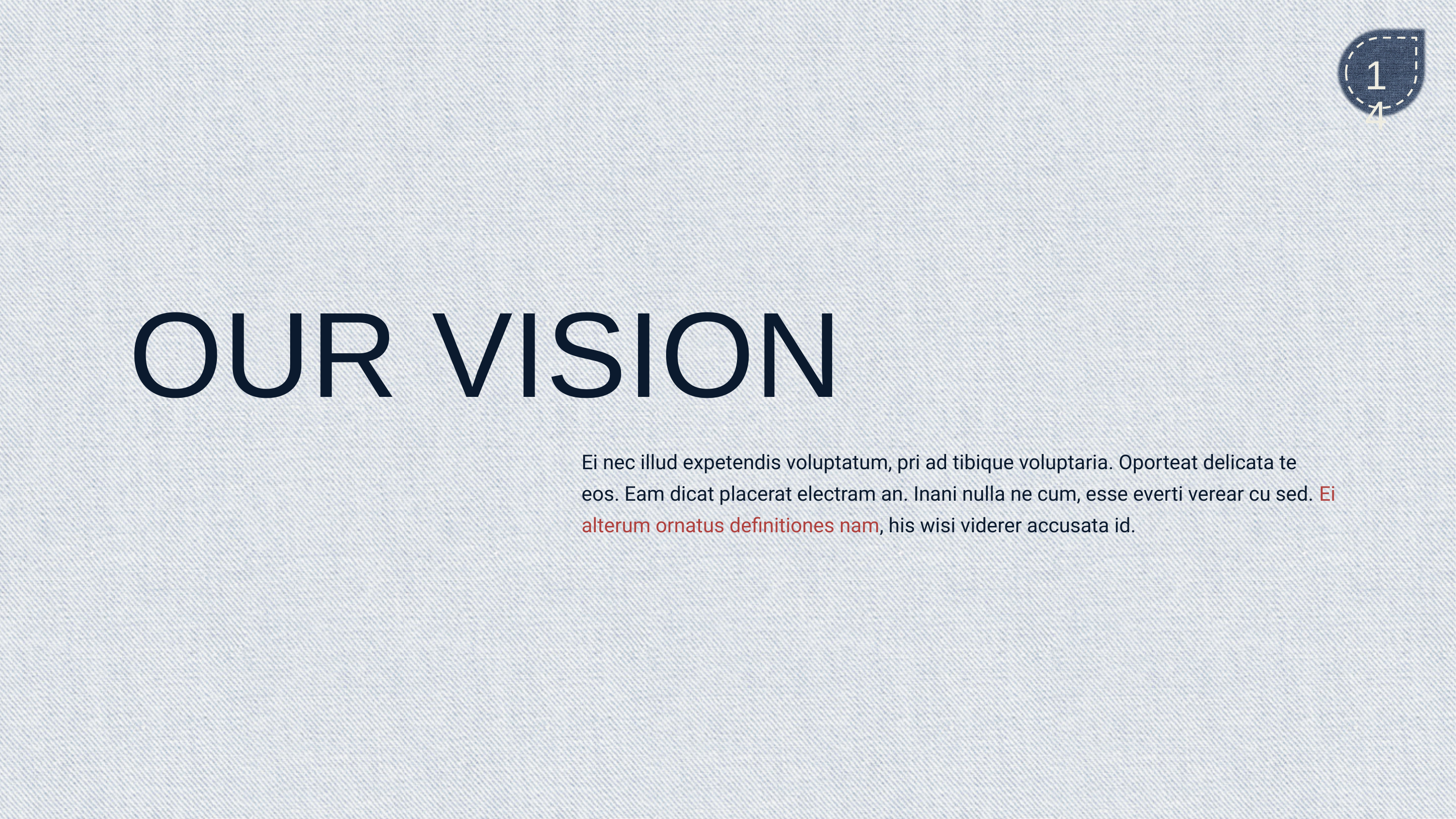

14
OUR VISION

Ei nec illud expetendis voluptatum, pri ad tibique voluptaria. Oporteat delicata te eos. Eam dicat placerat electram an. Inani nulla ne cum, esse everti verear cu sed. Ei alterum ornatus definitiones nam, his wisi viderer accusata id.